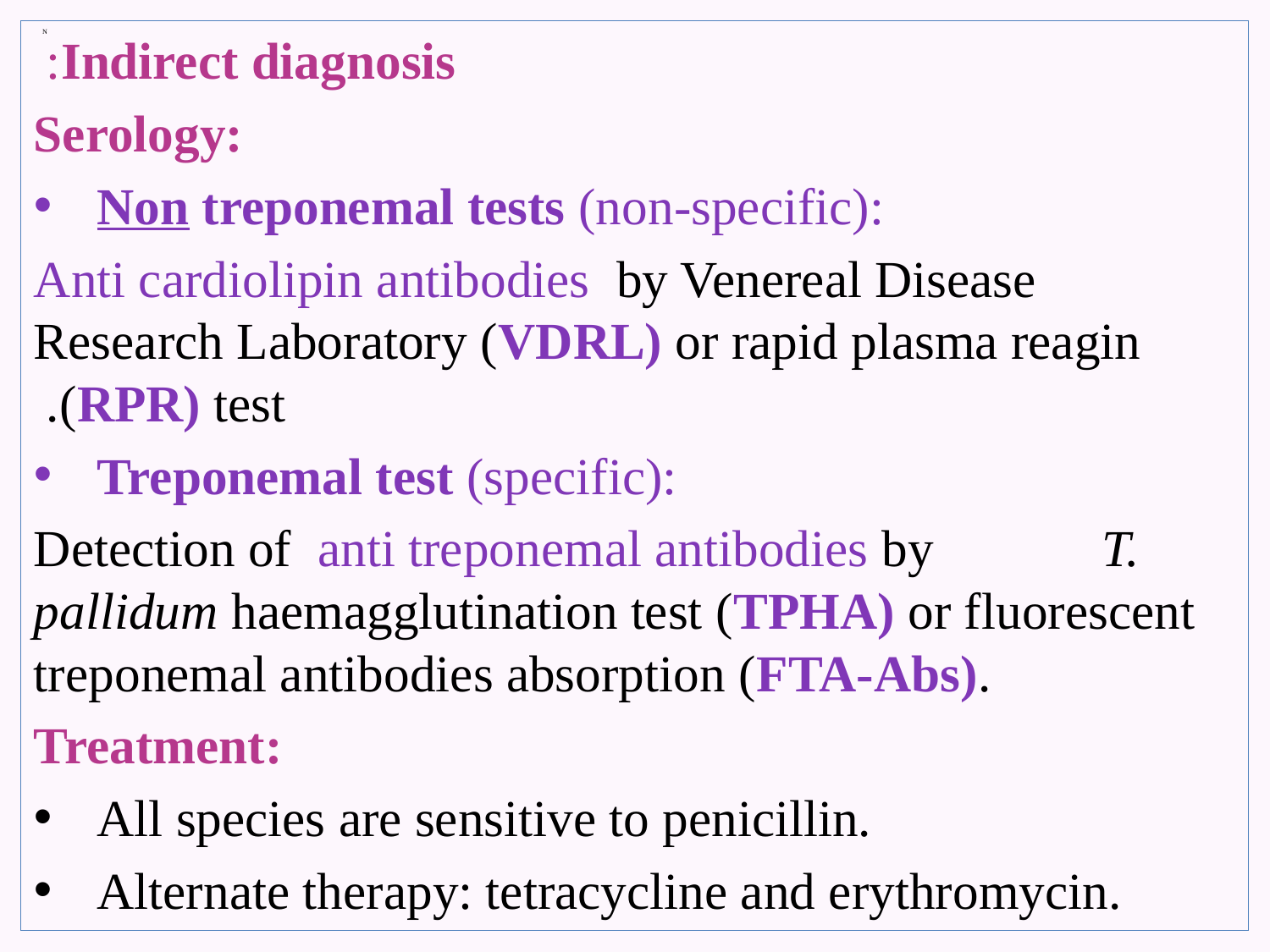

Indirect diagnosis:
Serology:
Non treponemal tests (non-specific):
Anti cardiolipin antibodies  by Venereal Disease Research Laboratory (VDRL) or rapid plasma reagin (RPR) test.
Treponemal test (specific):
Detection of  anti treponemal antibodies by             T. pallidum haemagglutination test (TPHA) or fluorescent treponemal antibodies absorption (FTA-Abs).
Treatment:
All species are sensitive to penicillin.
Alternate therapy: tetracycline and erythromycin.

# N